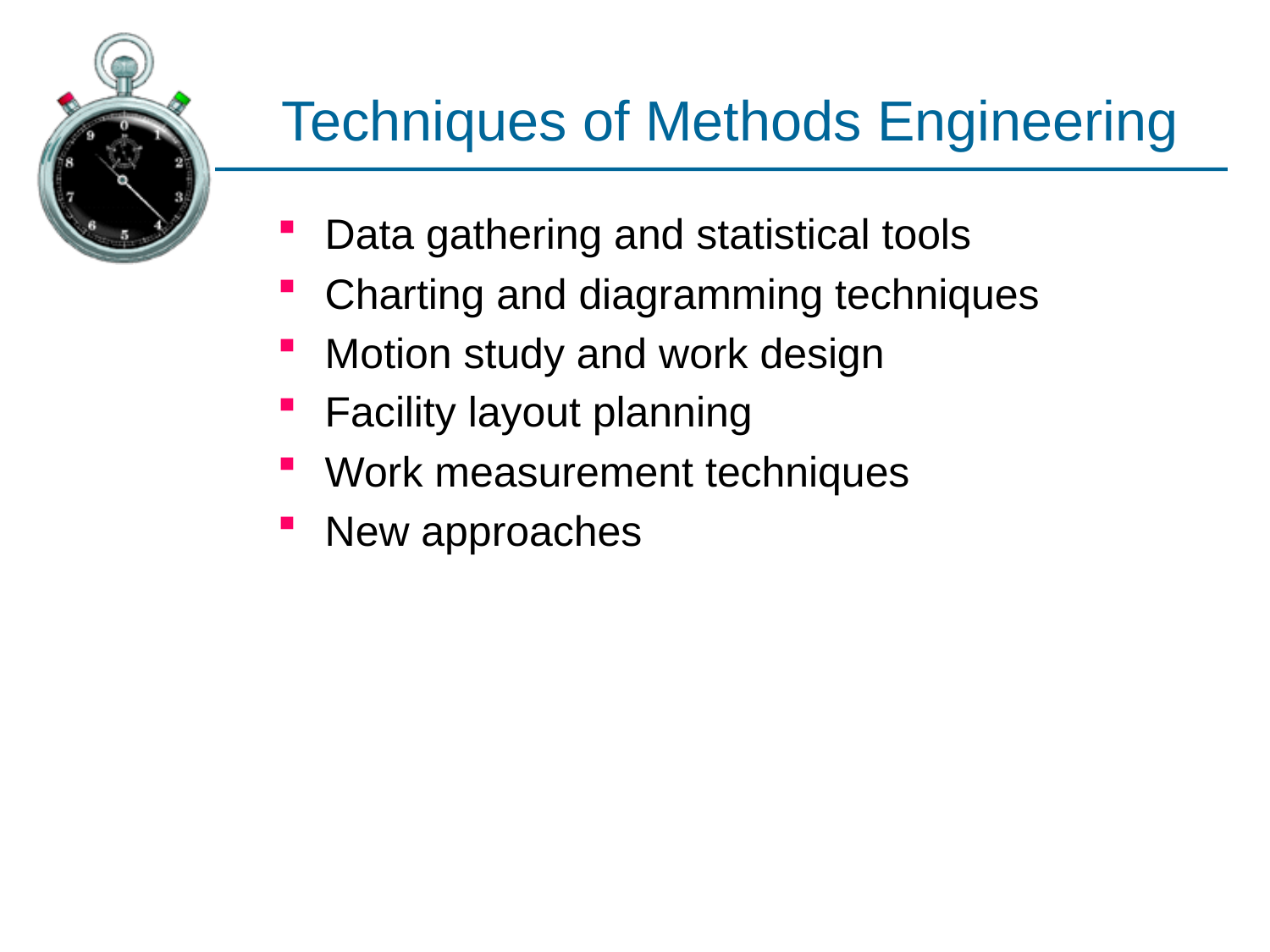

# Techniques of Methods Engineering
Data gathering and statistical tools
Charting and diagramming techniques
Motion study and work design
Facility layout planning
Work measurement techniques
New approaches